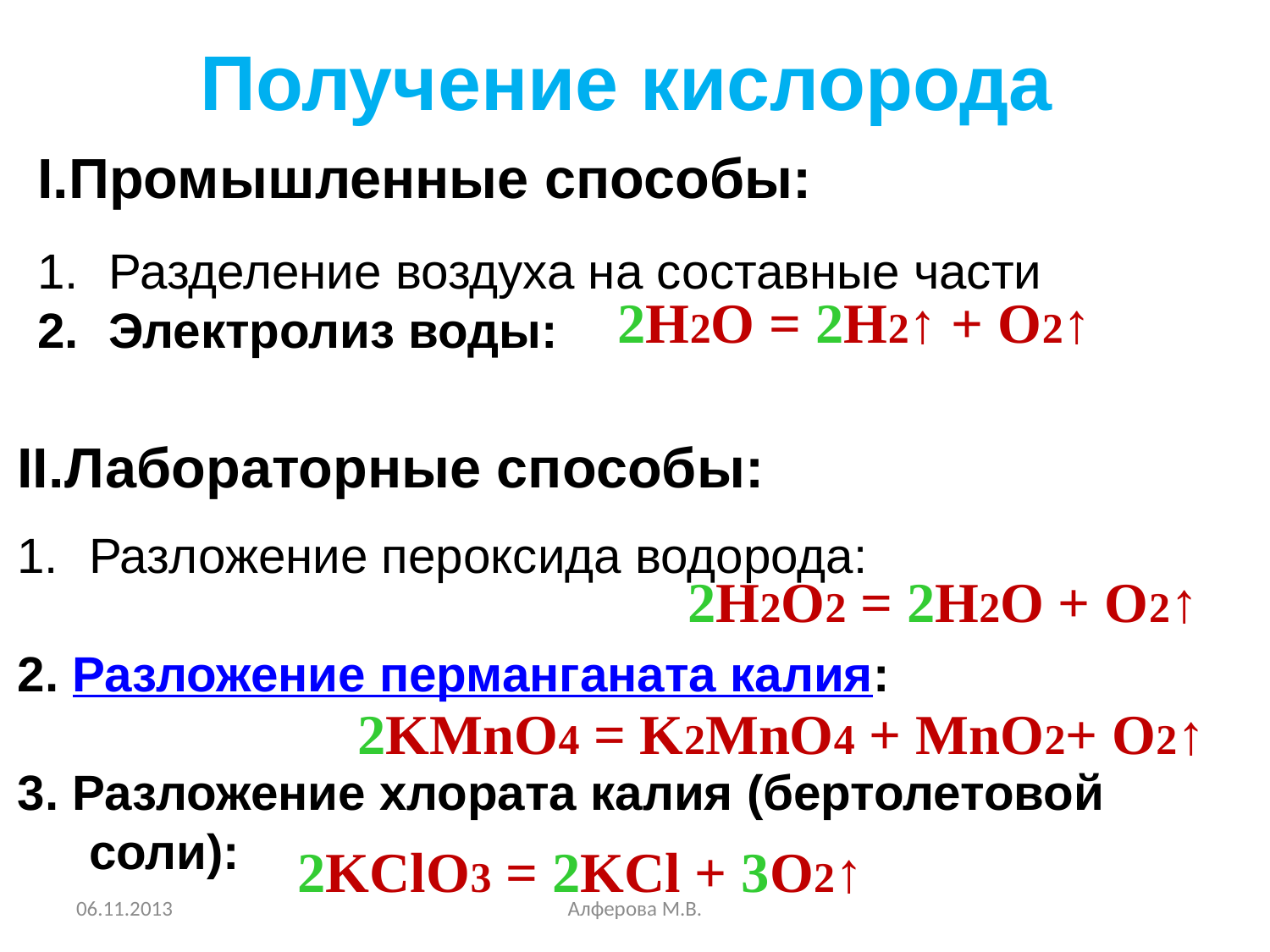

# Получение кислорода
I.Промышленные способы:

Разделение воздуха на составные части
Электролиз воды:
2H2O = 2H2↑ + O2↑
II.Лабораторные способы:

Разложение пероксида водорода:

2. Разложение перманганата калия:

3. Разложение хлората калия (бертолетовой соли):
2H2O2 = 2H2O + O2↑
2KMnO4 = K2MnO4 + MnO2+ O2↑
2KClO3 = 2KCl + 3O2↑
06.11.2013
Алферова М.В.